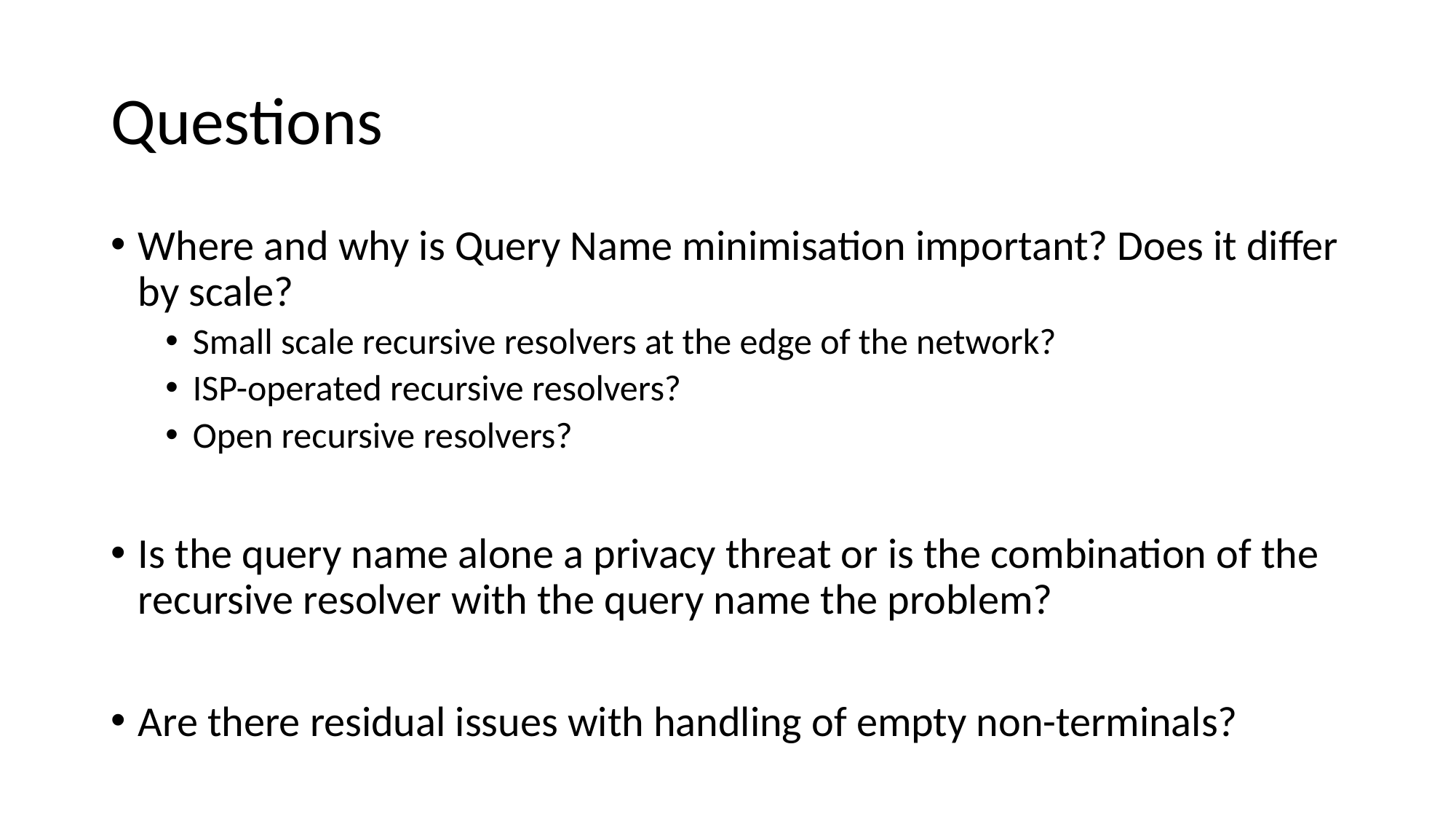

# Questions
Where and why is Query Name minimisation important? Does it differ by scale?
Small scale recursive resolvers at the edge of the network?
ISP-operated recursive resolvers?
Open recursive resolvers?

Is the query name alone a privacy threat or is the combination of the recursive resolver with the query name the problem?

Are there residual issues with handling of empty non-terminals?